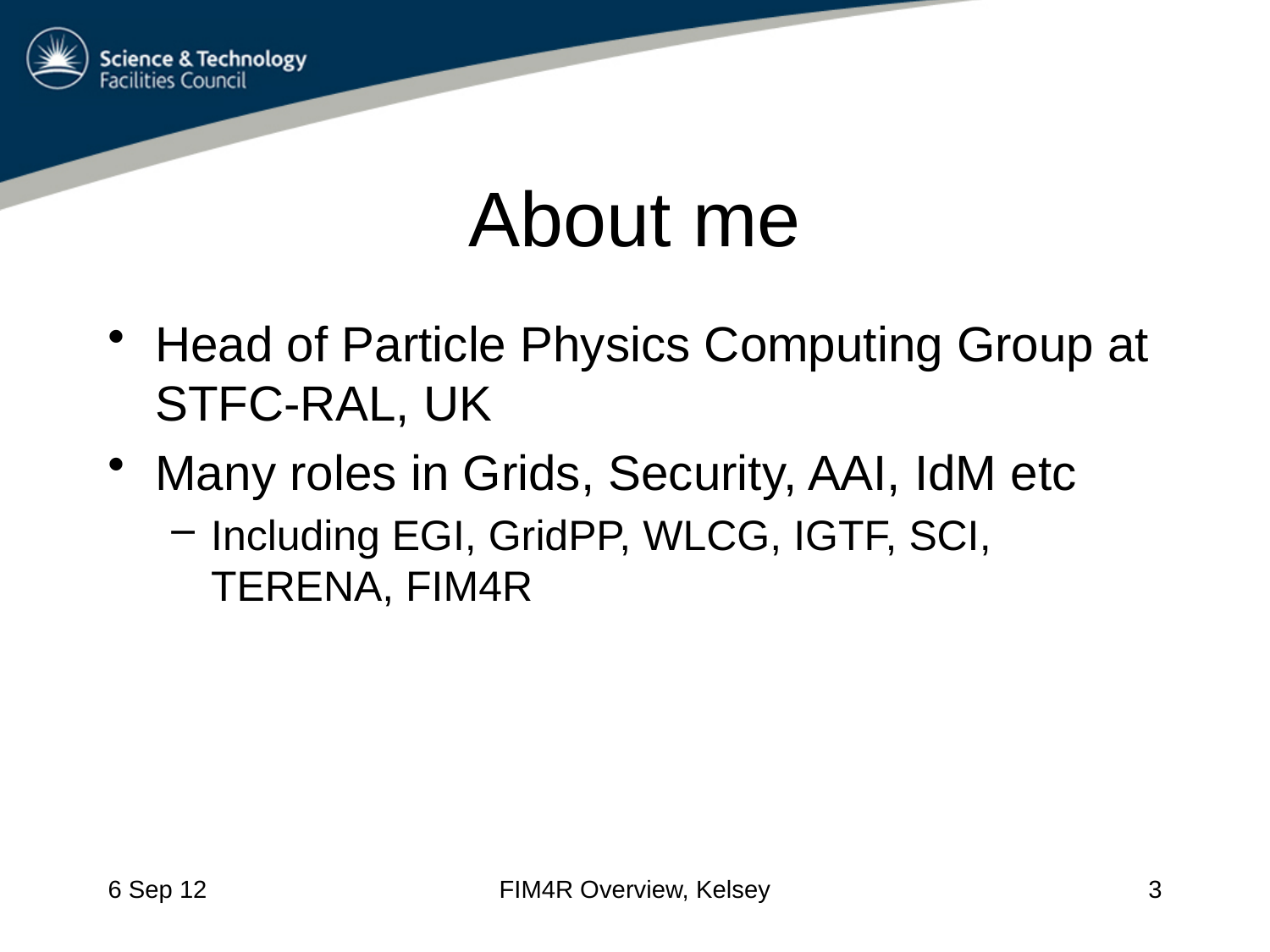

# About me
Head of Particle Physics Computing Group at STFC-RAL, UK
Many roles in Grids, Security, AAI, IdM etc
Including EGI, GridPP, WLCG, IGTF, SCI, TERENA, FIM4R
6 Sep 12
FIM4R Overview, Kelsey
3